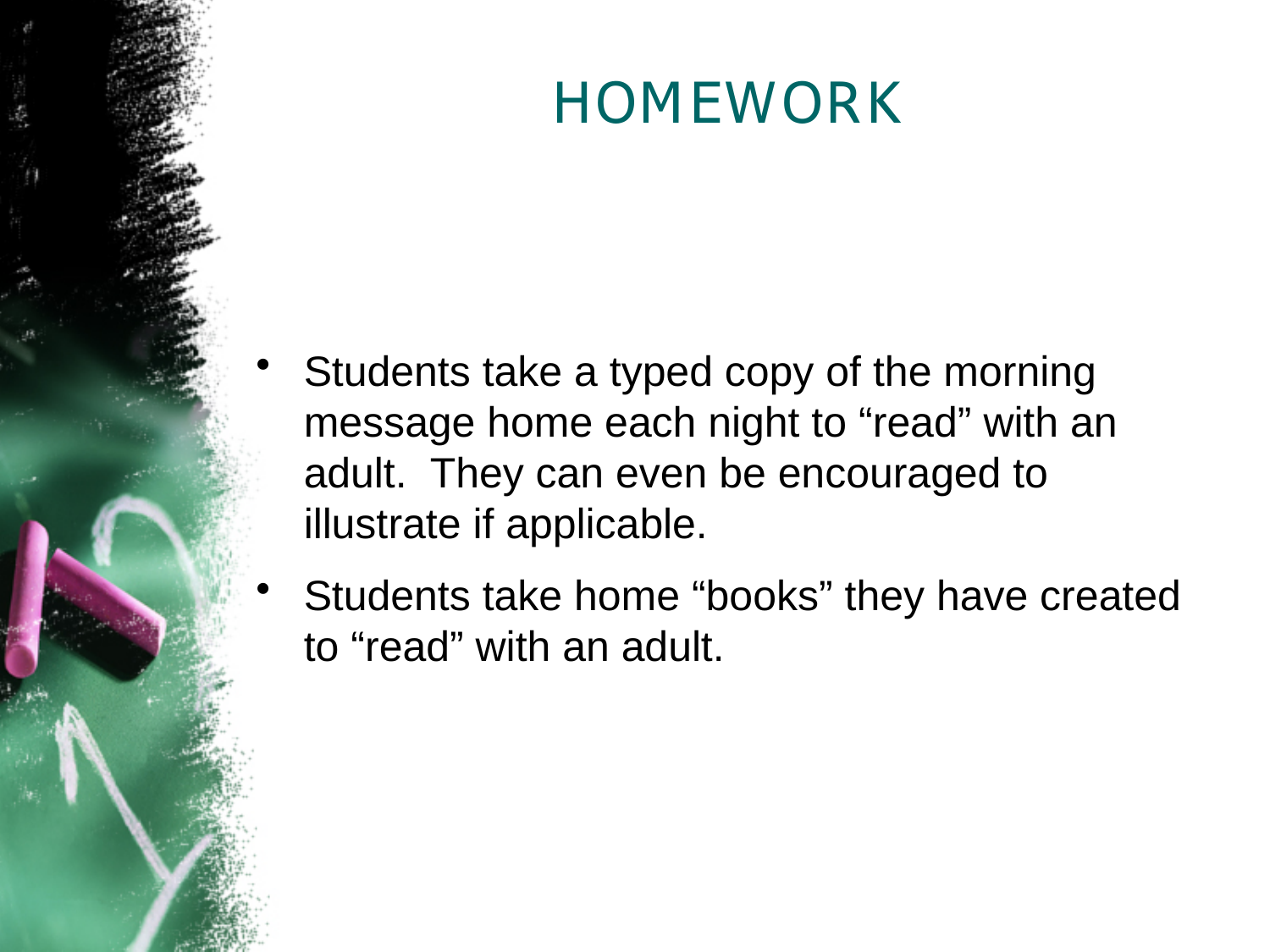

# HOMEWORK

Students take a typed copy of the morning message home each night to “read” with an adult.  They can even be encouraged to illustrate if applicable.
Students take home “books” they have created to “read” with an adult.